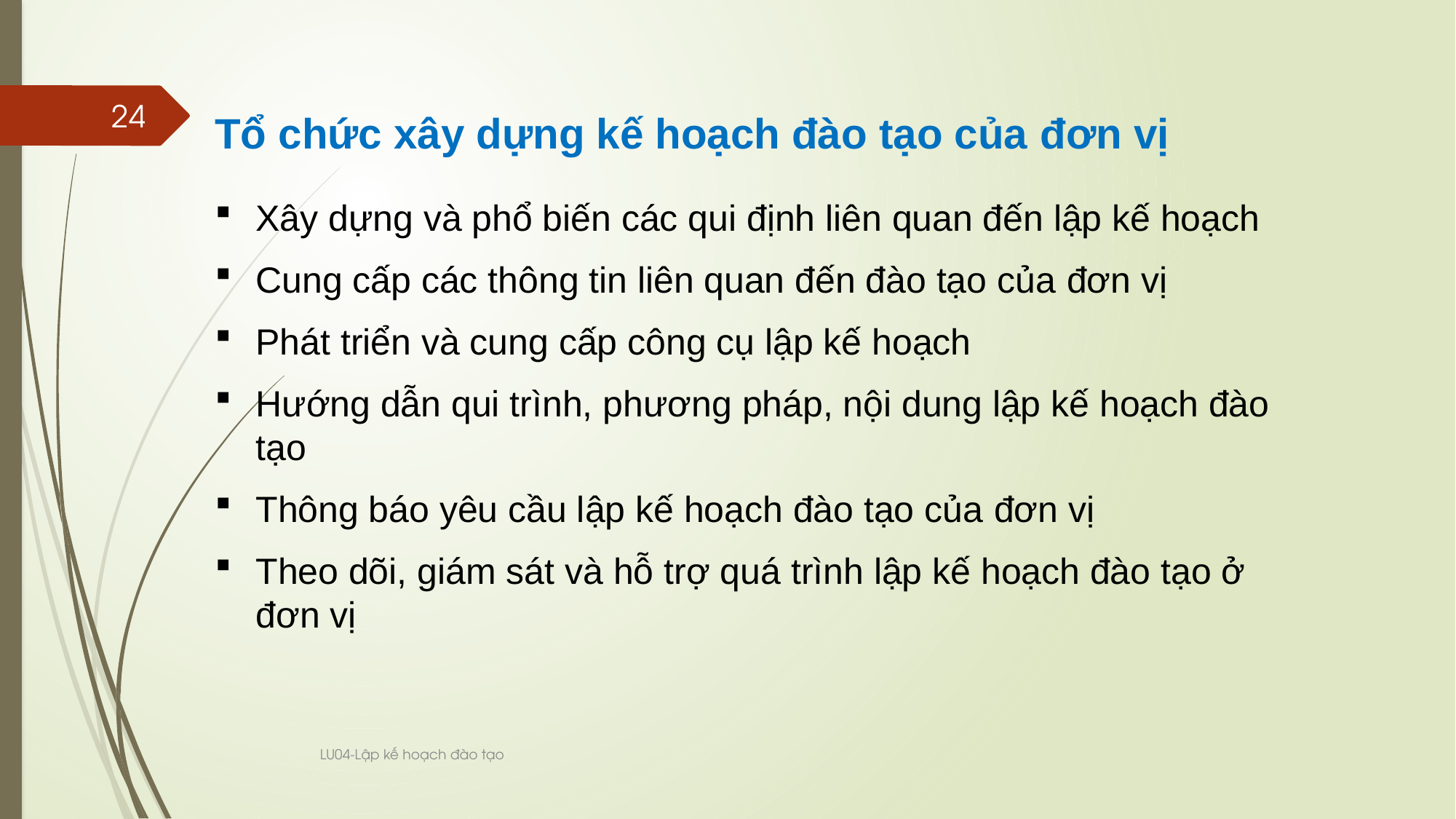

24
Tổ chức xây dựng kế hoạch đào tạo của đơn vị
Xây dựng và phổ biến các qui định liên quan đến lập kế hoạch
Cung cấp các thông tin liên quan đến đào tạo của đơn vị
Phát triển và cung cấp công cụ lập kế hoạch
Hướng dẫn qui trình, phương pháp, nội dung lập kế hoạch đào tạo
Thông báo yêu cầu lập kế hoạch đào tạo của đơn vị
Theo dõi, giám sát và hỗ trợ quá trình lập kế hoạch đào tạo ở đơn vị

LU04-Lập kế hoạch đào tạo